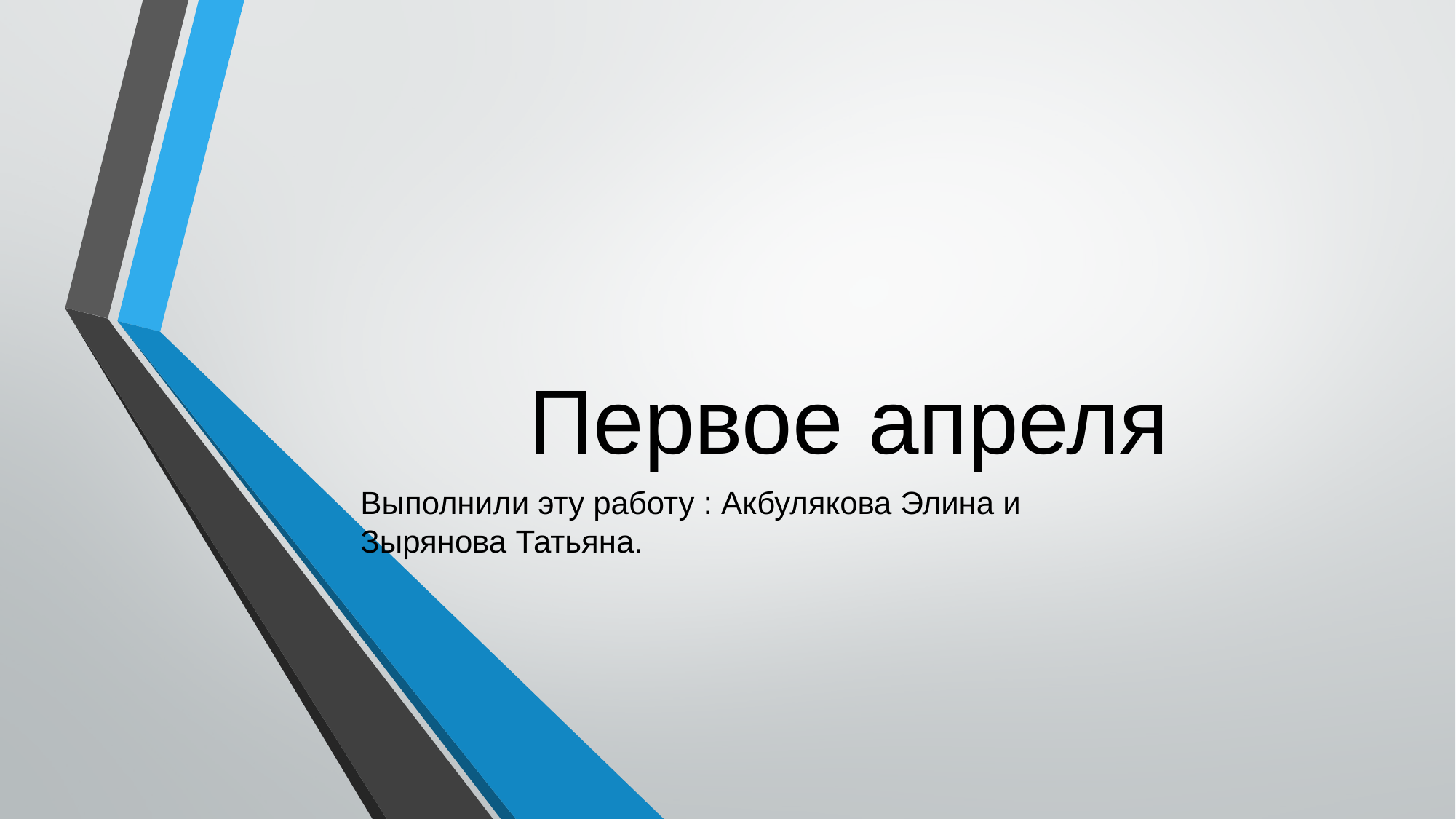

# Первое апреля
Выполнили эту работу : Акбулякова Элина и Зырянова Татьяна.